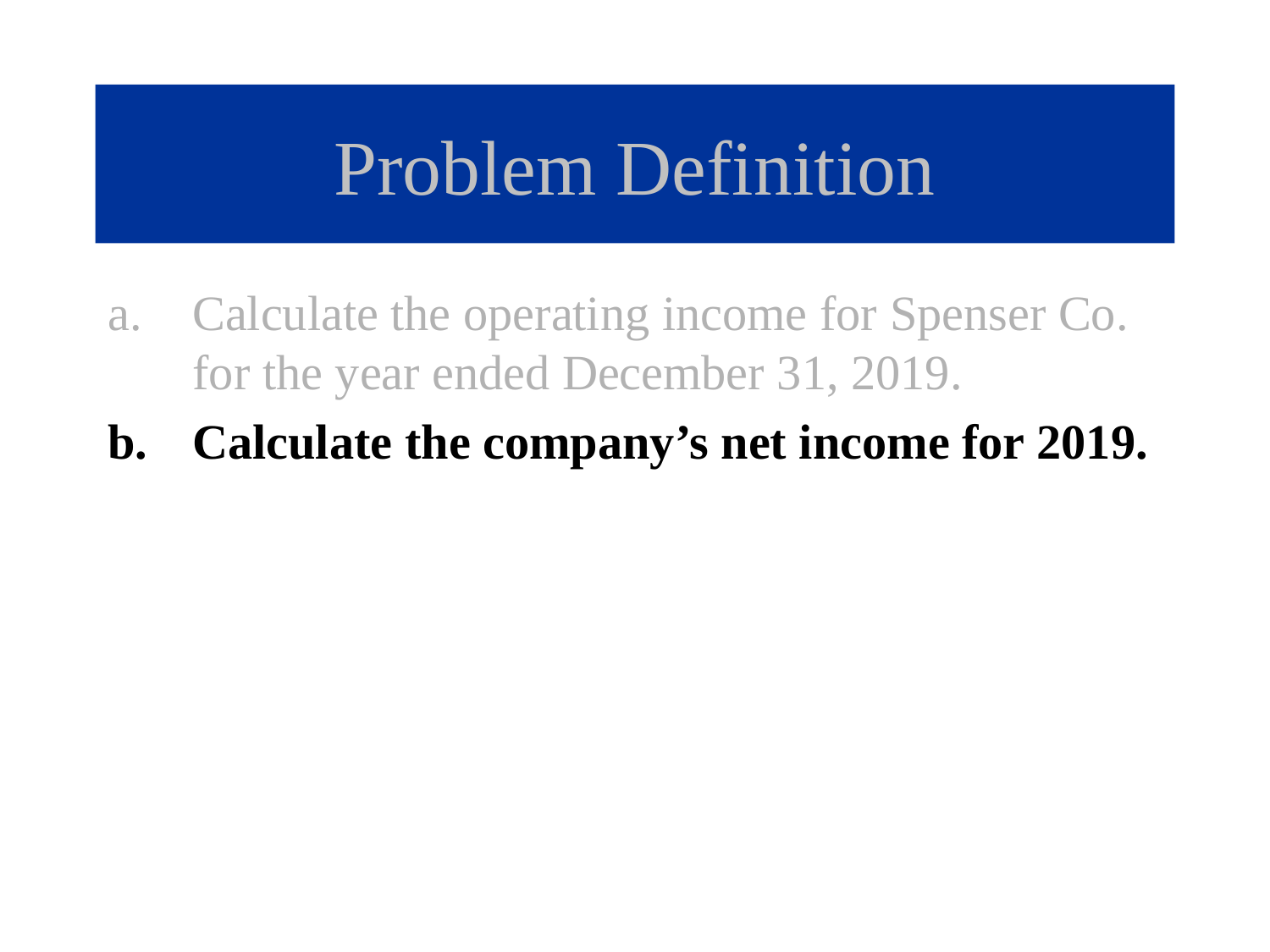

# Problem Definition
Calculate the operating income for Spenser Co. for the year ended December 31, 2019.
Calculate the company’s net income for 2019.